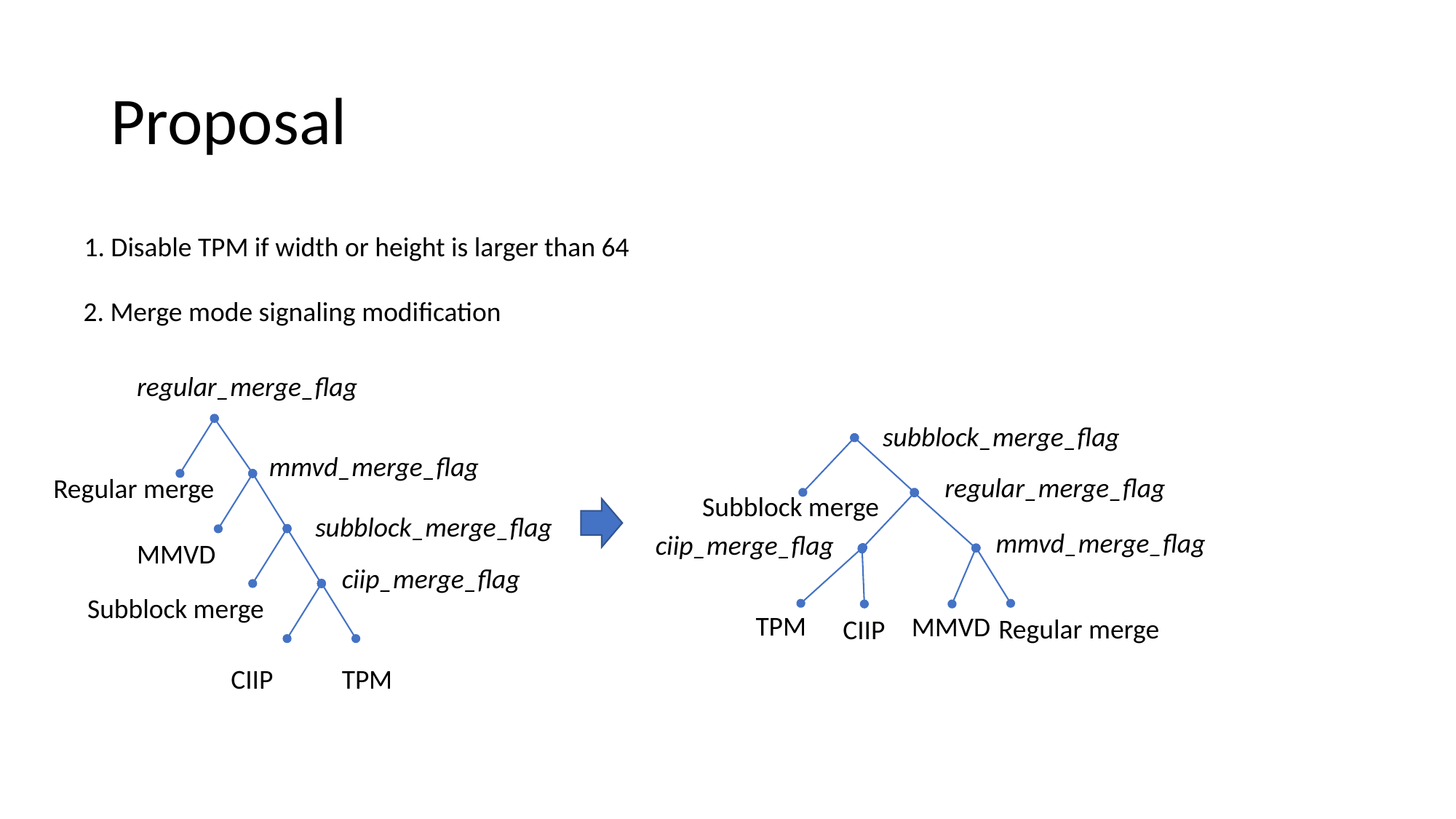

# Proposal
1. Disable TPM if width or height is larger than 64
2. Merge mode signaling modification

regular_merge_flag
mmvd_merge_flag
Regular merge
subblock_merge_flag
MMVD
ciip_merge_flag
Subblock merge
CIIP
TPM

subblock_merge_flag
regular_merge_flag
Subblock merge
TPM
MMVD
Regular merge
CIIP
mmvd_merge_flag
ciip_merge_flag